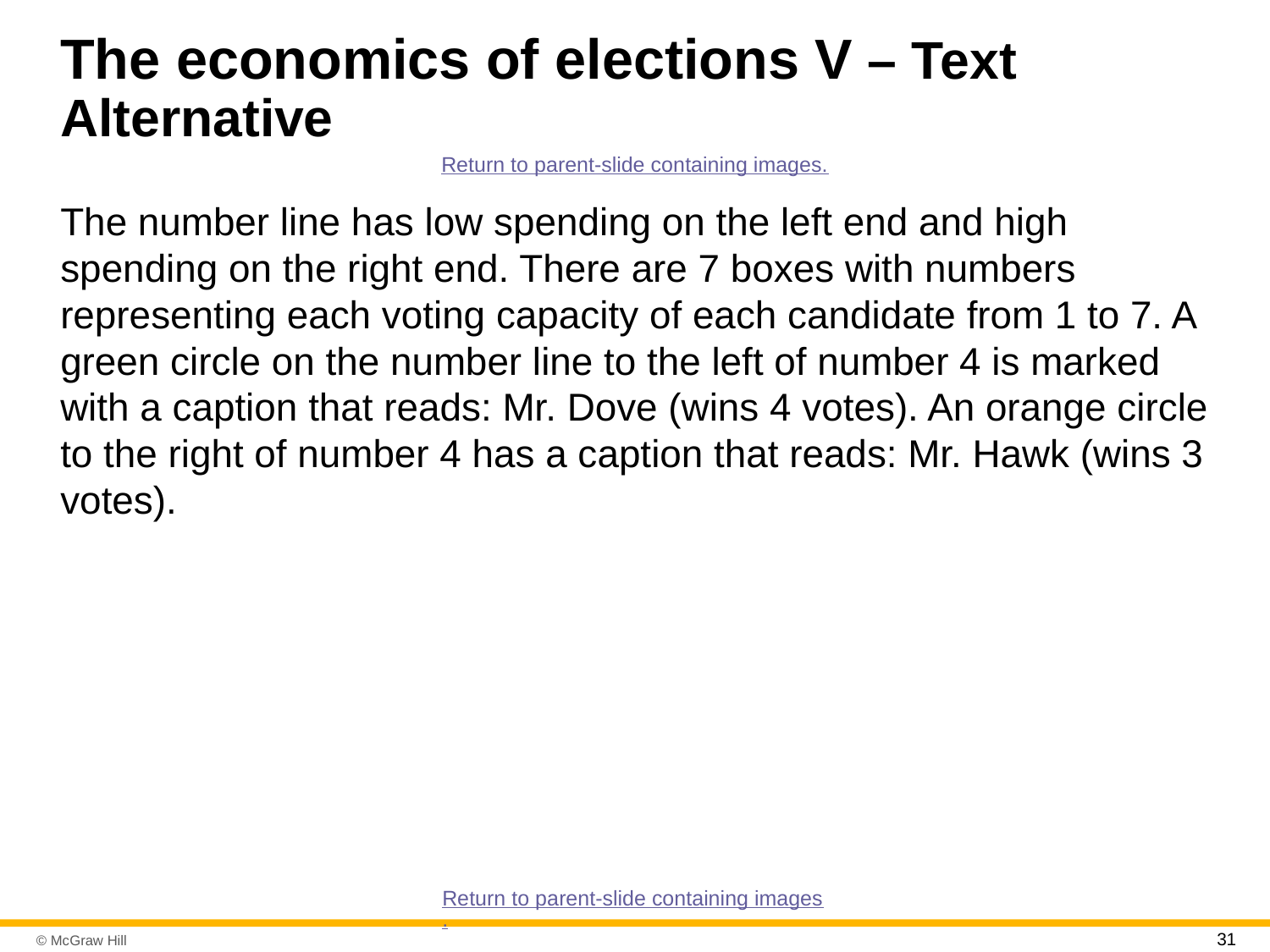

# The economics of elections V – Text Alternative
Return to parent-slide containing images.
The number line has low spending on the left end and high spending on the right end. There are 7 boxes with numbers representing each voting capacity of each candidate from 1 to 7. A green circle on the number line to the left of number 4 is marked with a caption that reads: Mr. Dove (wins 4 votes). An orange circle to the right of number 4 has a caption that reads: Mr. Hawk (wins 3 votes).
Return to parent-slide containing images.